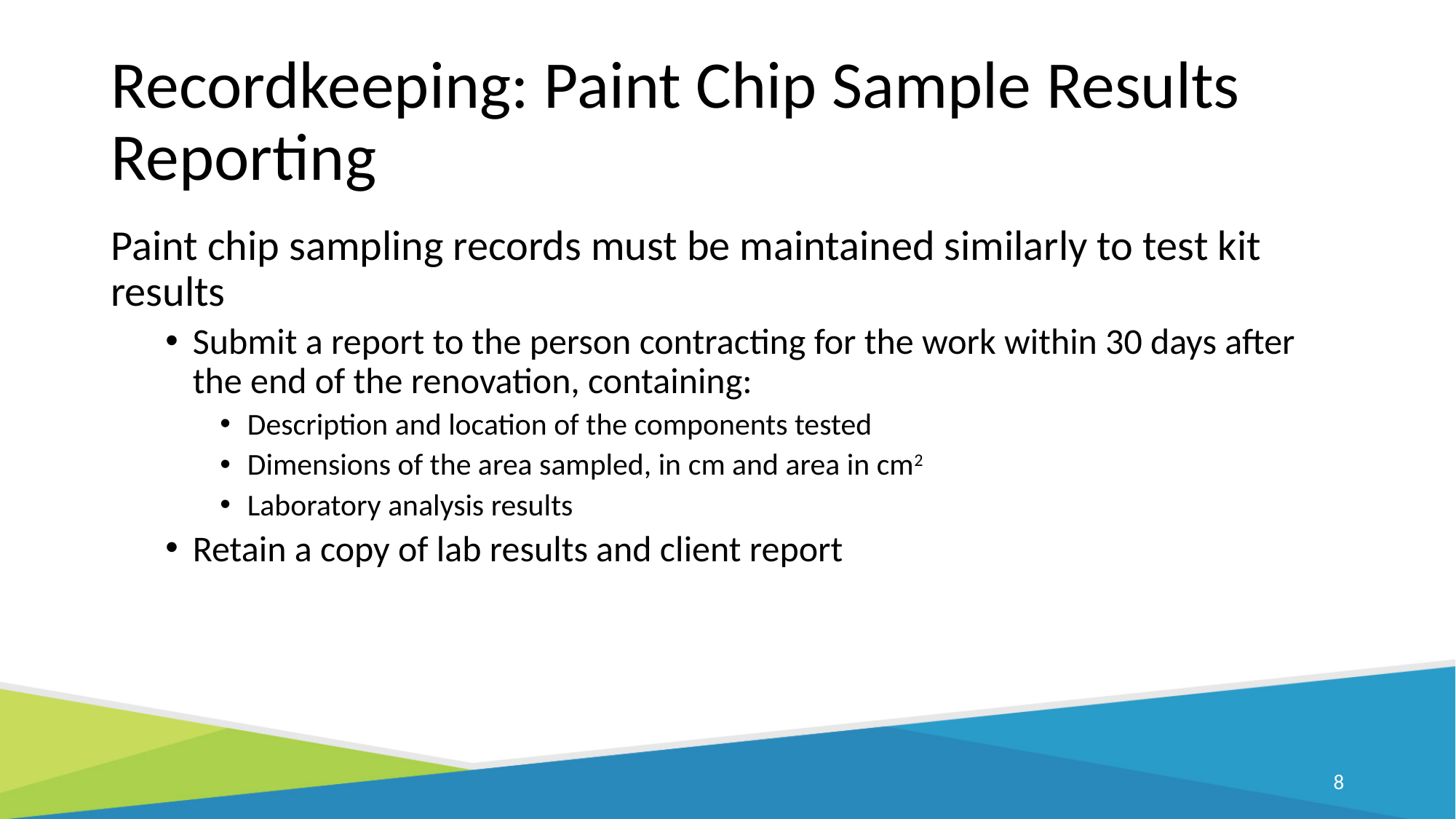

# Recordkeeping: Paint Chip Sample Results Reporting
Paint chip sampling records must be maintained similarly to test kit results
Submit a report to the person contracting for the work within 30 days after the end of the renovation, containing:
Description and location of the components tested
Dimensions of the area sampled, in cm and area in cm2
Laboratory analysis results
Retain a copy of lab results and client report

8